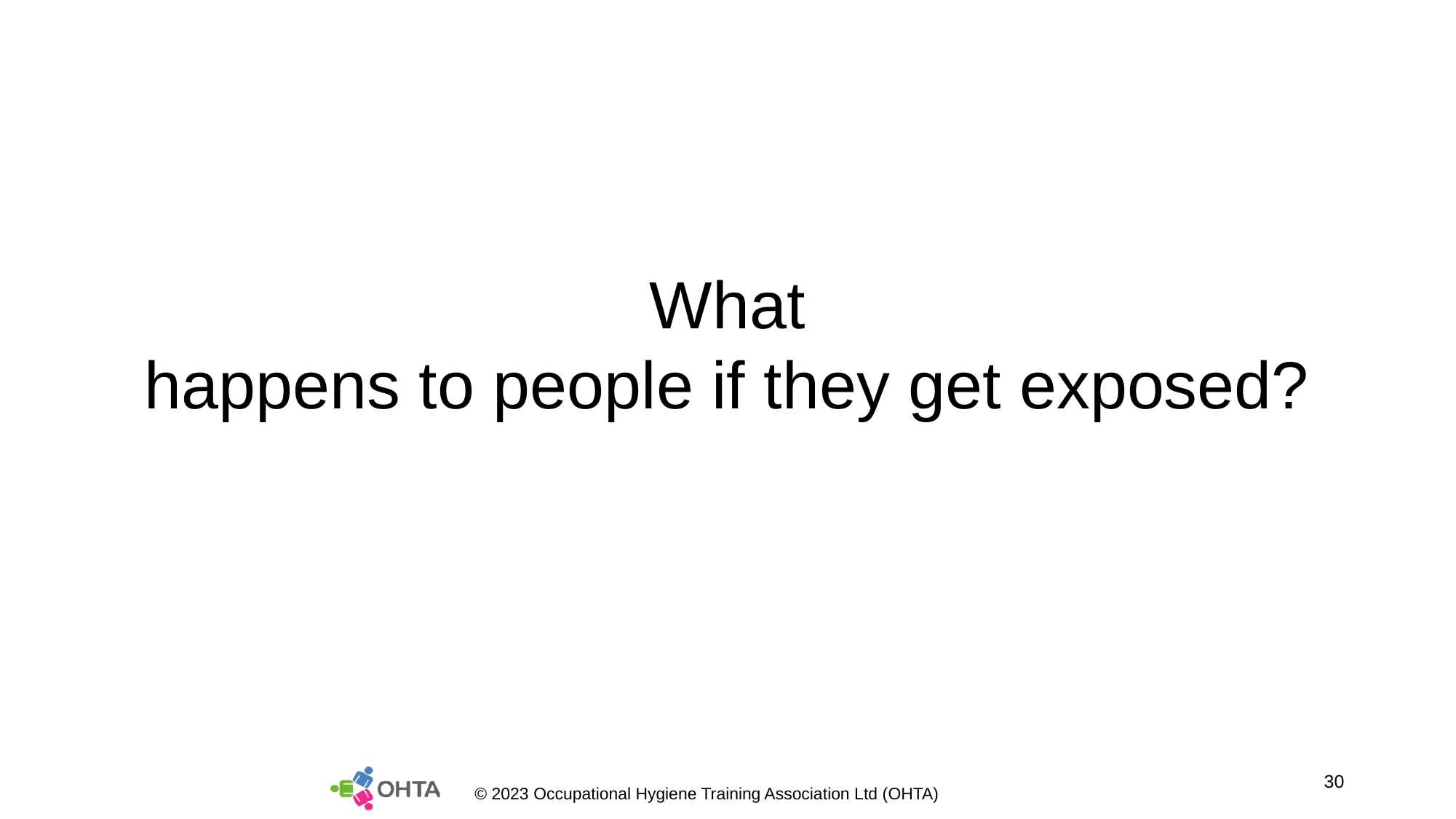

# What happens to people if they get exposed?

30